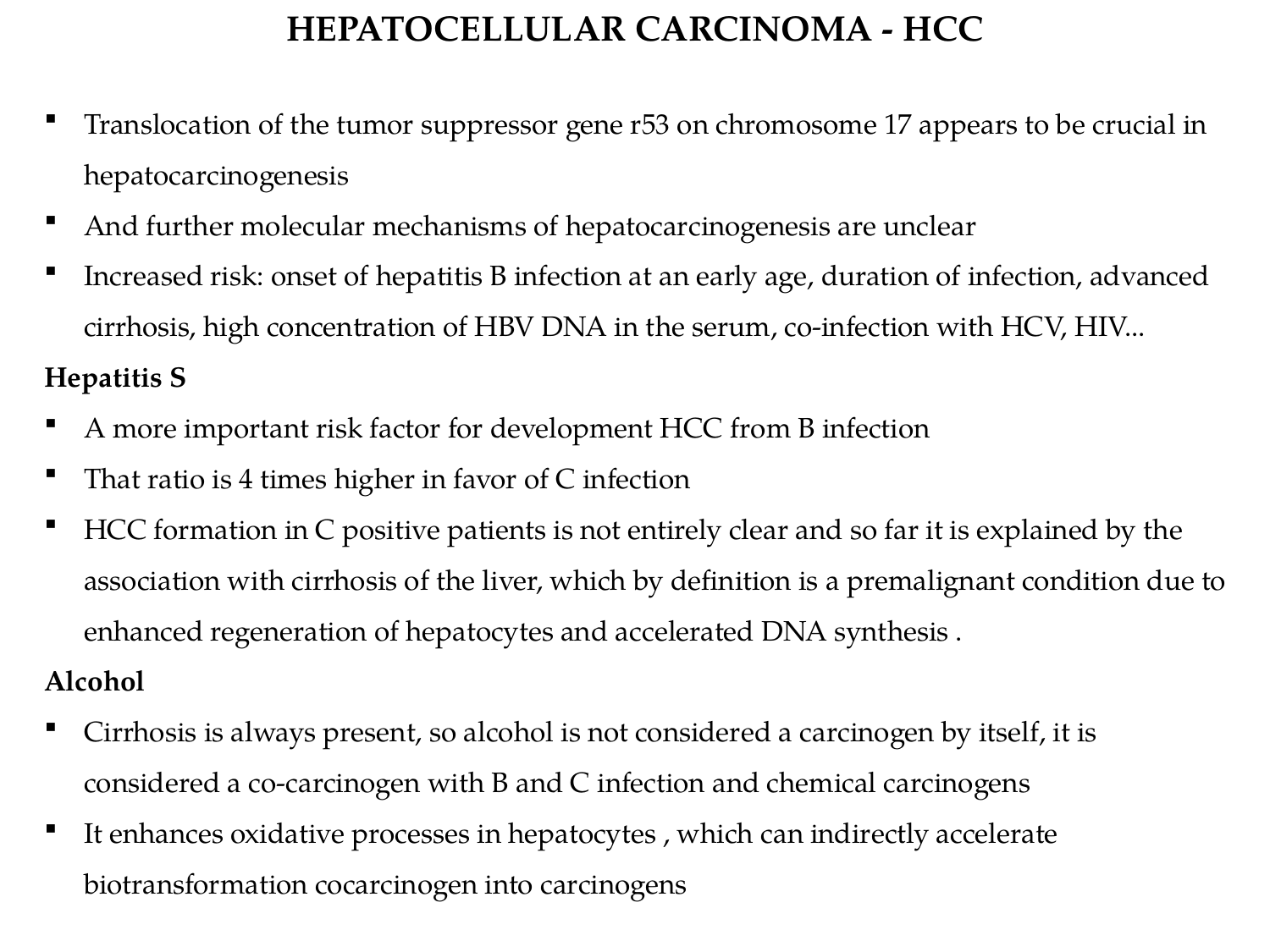

HEPATOCELLULAR CARCINOMA - HCC
Translocation of the tumor suppressor gene r53 on chromosome 17 appears to be crucial in hepatocarcinogenesis
And further molecular mechanisms of hepatocarcinogenesis are unclear
Increased risk: onset of hepatitis B infection at an early age, duration of infection, advanced cirrhosis, high concentration of HBV DNA in the serum, co-infection with HCV, HIV...
Hepatitis S
A more important risk factor for development HCC from B infection
That ratio is 4 times higher in favor of C infection
HCC formation in C positive patients is not entirely clear and so far it is explained by the association with cirrhosis of the liver, which by definition is a premalignant condition due to enhanced regeneration of hepatocytes and accelerated DNA synthesis .
Alcohol
Cirrhosis is always present, so alcohol is not considered a carcinogen by itself, it is considered a co-carcinogen with B and C infection and chemical carcinogens
It enhances oxidative processes in hepatocytes , which can indirectly accelerate biotransformation cocarcinogen into carcinogens